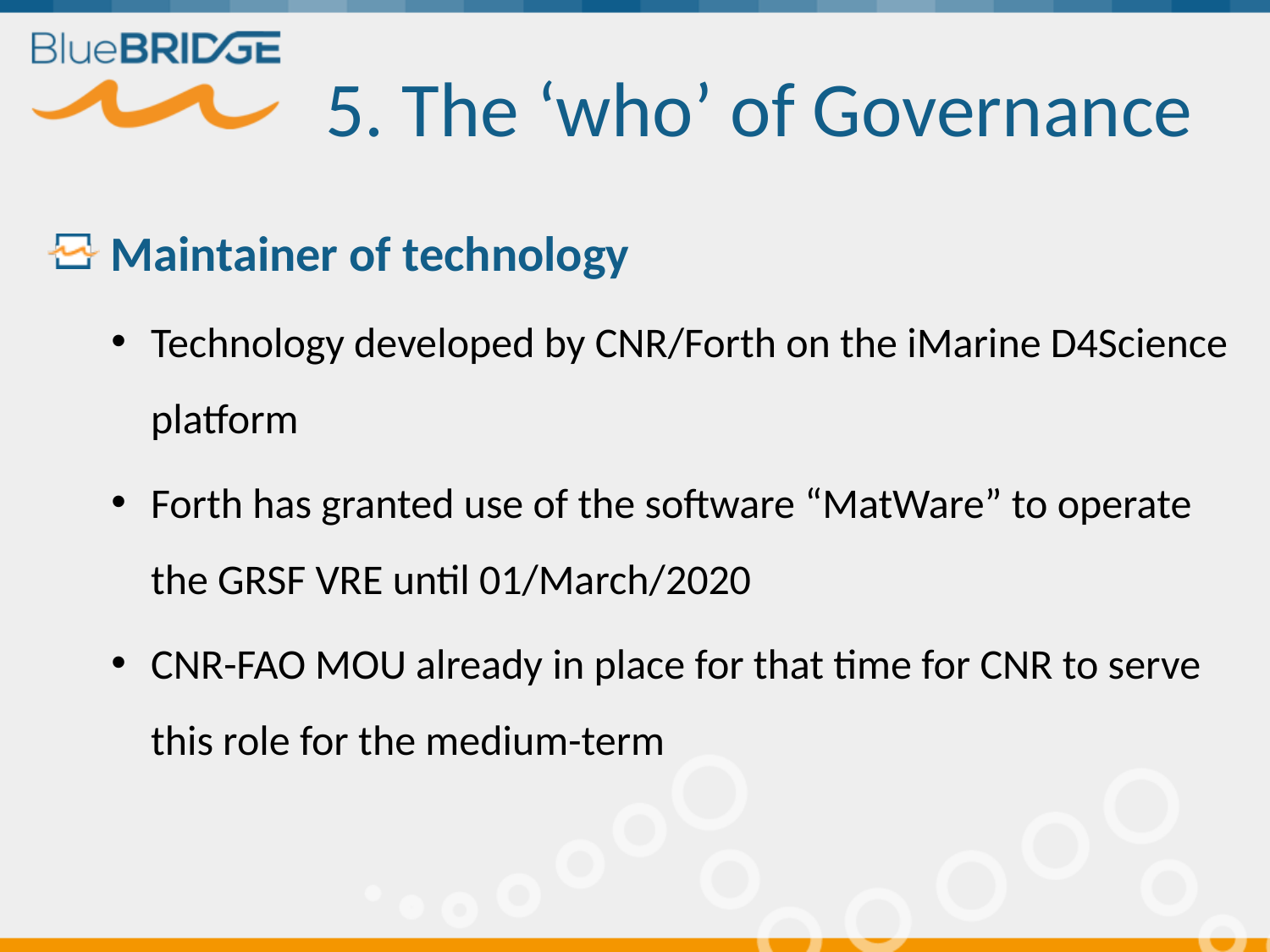

# 5. The ‘who’ of Governance
 Maintainer of technology
Technology developed by CNR/Forth on the iMarine D4Science platform
Forth has granted use of the software “MatWare” to operate the GRSF VRE until 01/March/2020
CNR-FAO MOU already in place for that time for CNR to serve this role for the medium-term